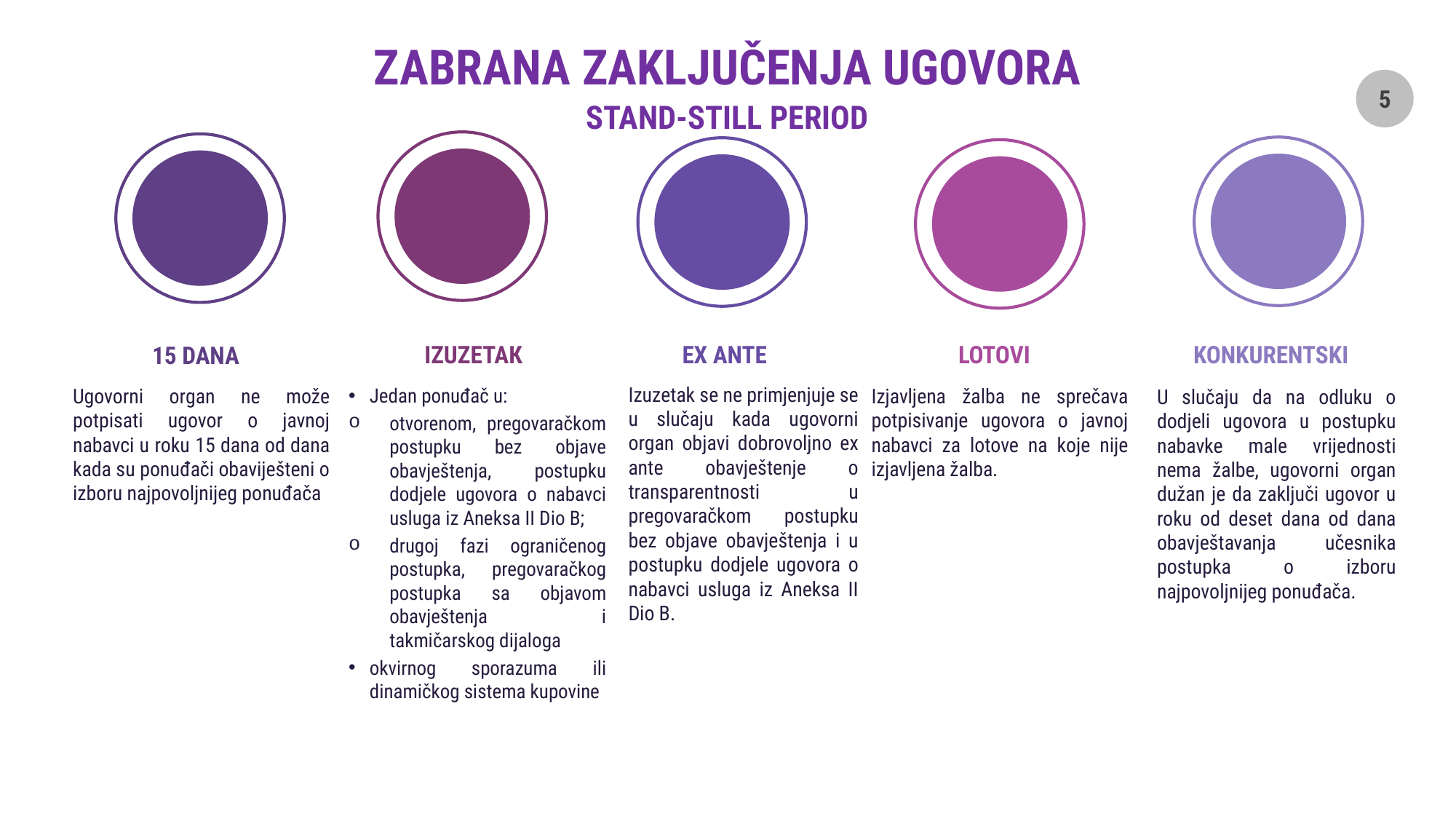

# ZABRANA ZAKLJUČENJA UGOVORA
STAND-STILL PERIOD

EX ANTE
Izuzetak se ne primjenjuje se u slučaju kada ugovorni organ objavi dobrovoljno ex ante obavještenje o transparentnosti u pregovaračkom postupku bez objave obavještenja i u postupku dodjele ugovora o nabavci usluga iz Aneksa II Dio B.
IZUZETAК
Jedan ponuđač u:
otvorenom, pregovaračkom postupku bez objave obavještenja, postupku dodjele ugovora o nabavci usluga iz Aneksa II Dio B;
drugoj fazi ograničenog postupka, pregovaračkog postupka sa objavom obavještenja i takmičarskog dijaloga
okvirnog sporazuma ili dinamičkog sistema kupovine
LOTOVI
Izjavljena žalba ne sprečava potpisivanje ugovora o javnoj nabavci za lotove na koje nije izjavljena žalba.
KONKURENTSKI
U slučaju da na odluku o dodjeli ugovora u postupku nabavke male vrijednosti nema žalbe, ugovorni organ dužan je da zaključi ugovor u roku od deset dana od dana obavještavanja učesnika postupka o izboru najpovoljnijeg ponuđača.
15 DANA
Ugovorni organ ne može potpisati ugovor o javnoj nabavci u roku 15 dana od dana kada su ponuđači obaviješteni o izboru najpovoljnijeg ponuđača